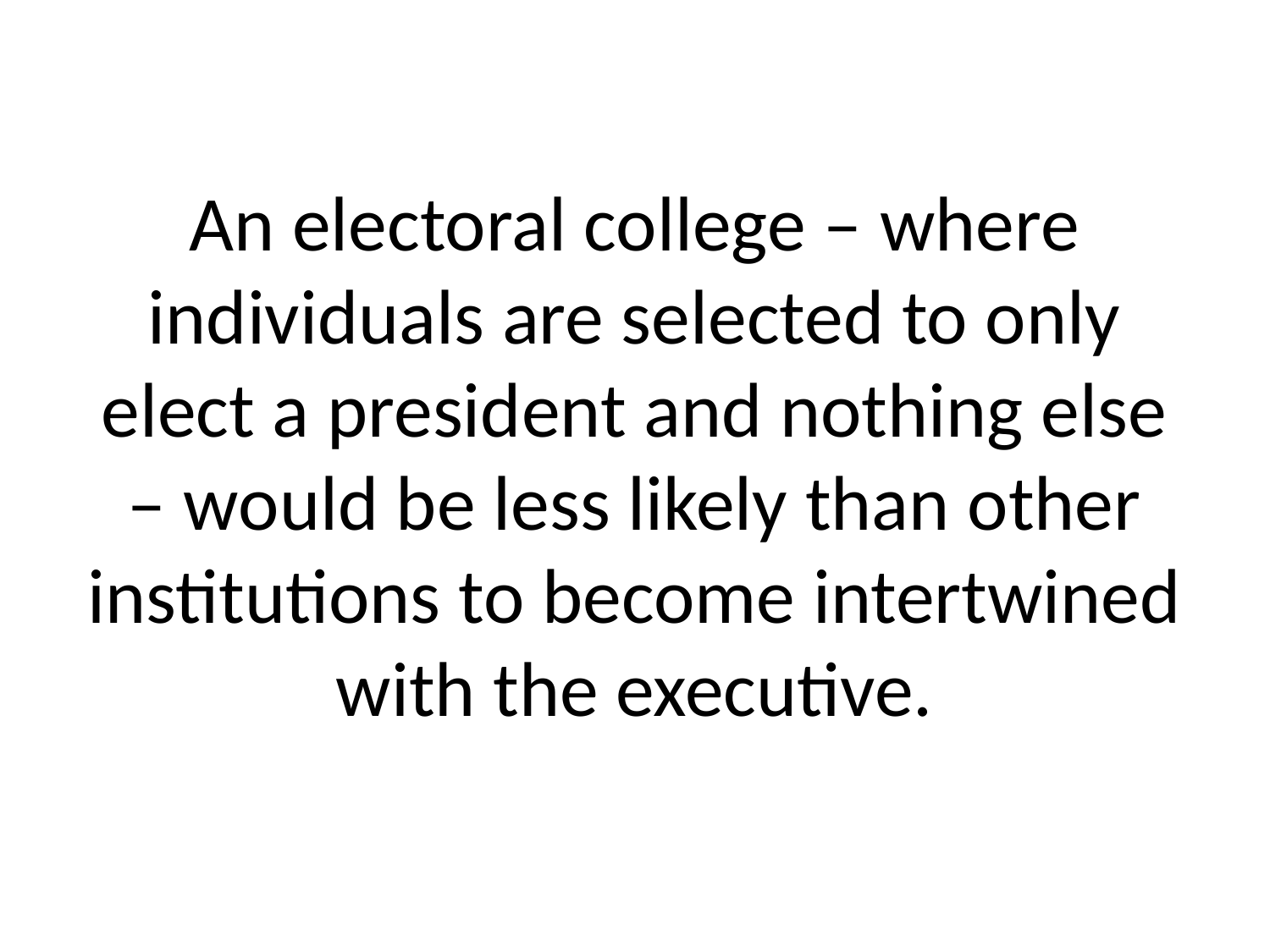

# An electoral college – where individuals are selected to only elect a president and nothing else – would be less likely than other institutions to become intertwined with the executive.